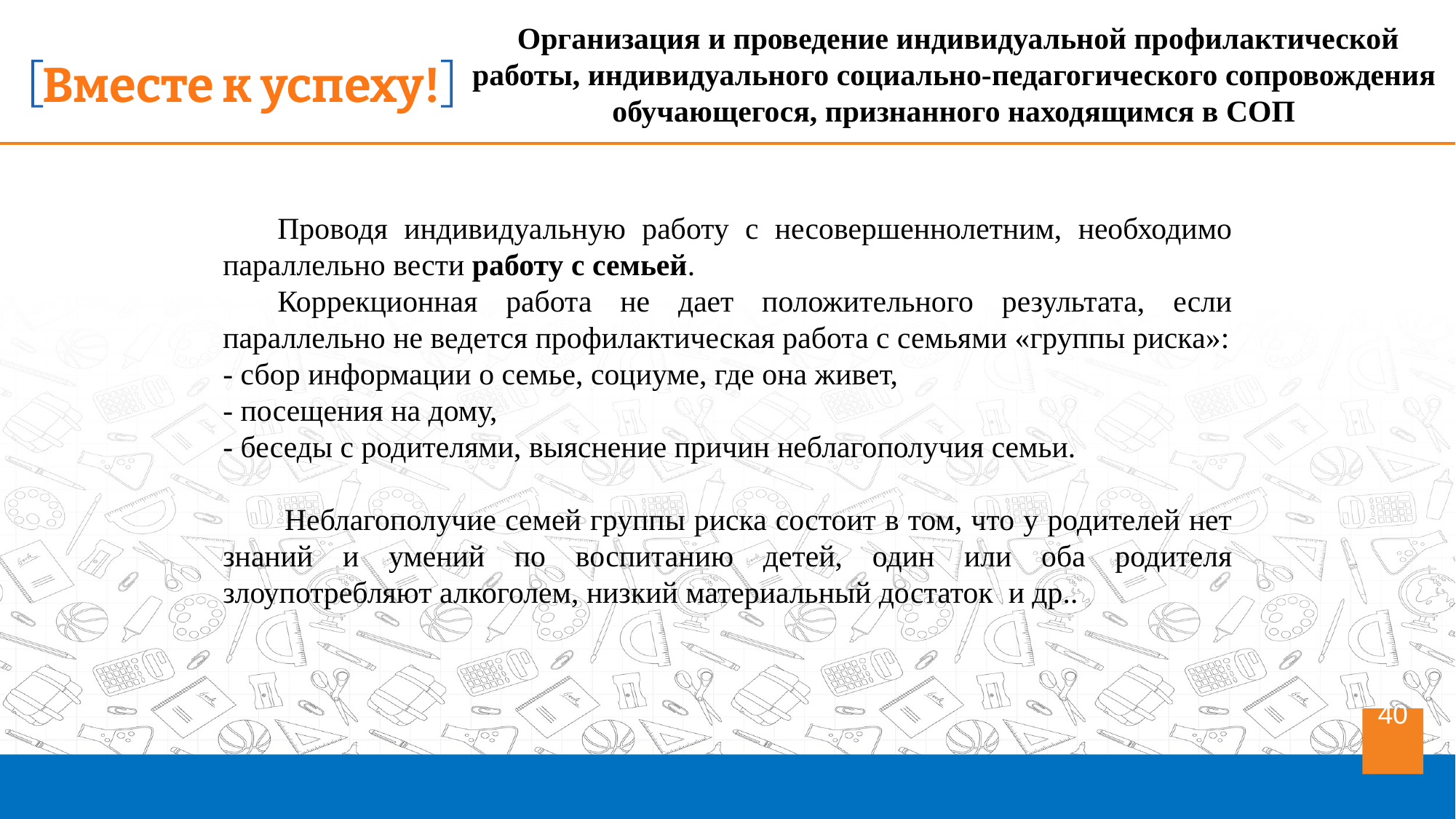

Организация и проведение индивидуальной профилактической работы, индивидуального социально-педагогического сопровождения обучающегося, признанного находящимся в СОП
Проводя индивидуальную работу с несовершеннолетним, необходимо параллельно вести работу с семьей.
Коррекционная работа не дает положительного результата, если параллельно не ведется профилактическая работа с семьями «группы риска»:
- сбор информации о семье, социуме, где она живет,
- посещения на дому,
- беседы с родителями, выяснение причин неблагополучия семьи.

       Неблагополучие семей группы риска состоит в том, что у родителей нет знаний и умений по воспитанию детей, один или оба родителя злоупотребляют алкоголем, низкий материальный достаток  и др..